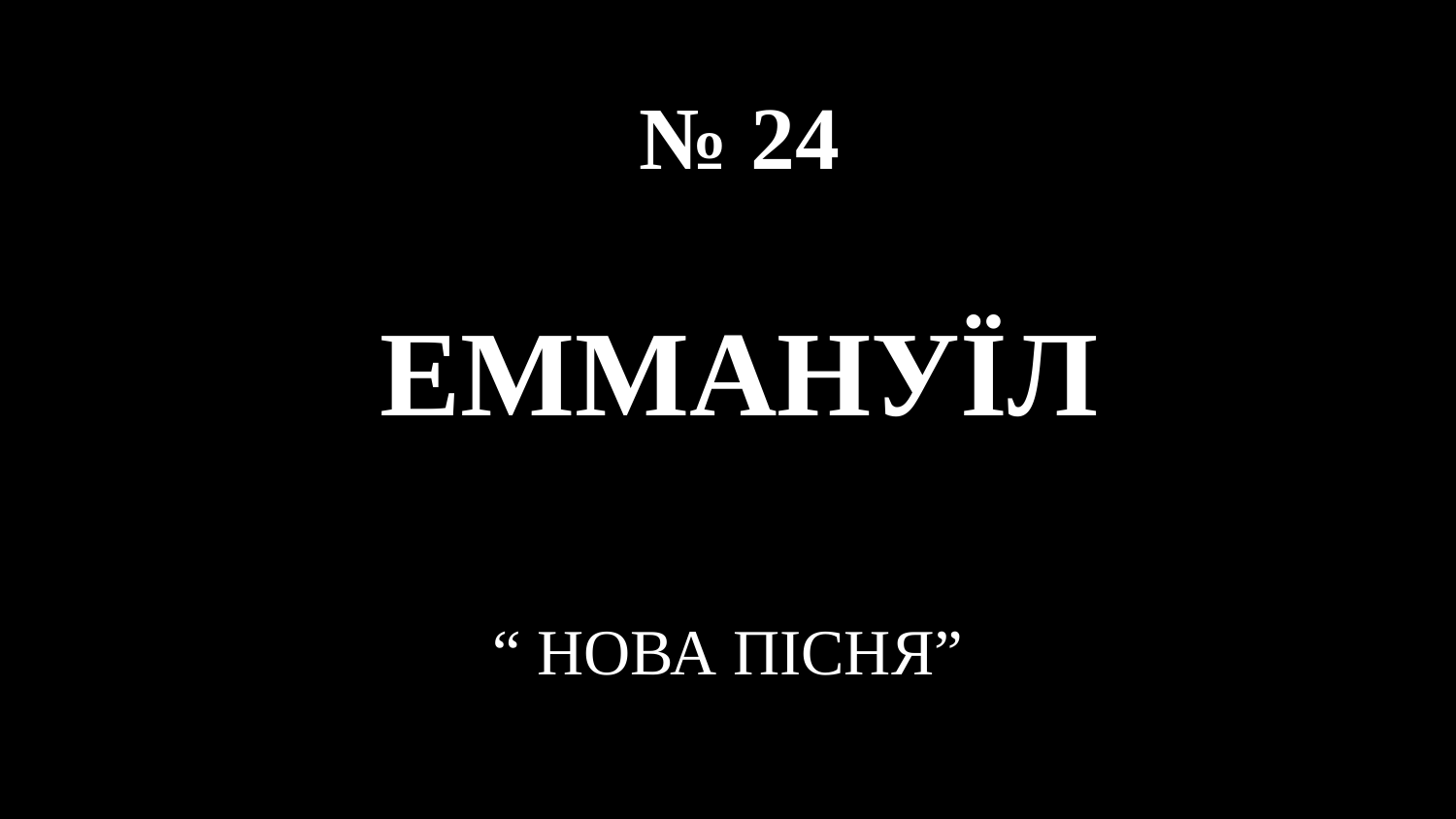

# № 24 ЕММАНУЇЛ
“ НОВА ПІСНЯ”